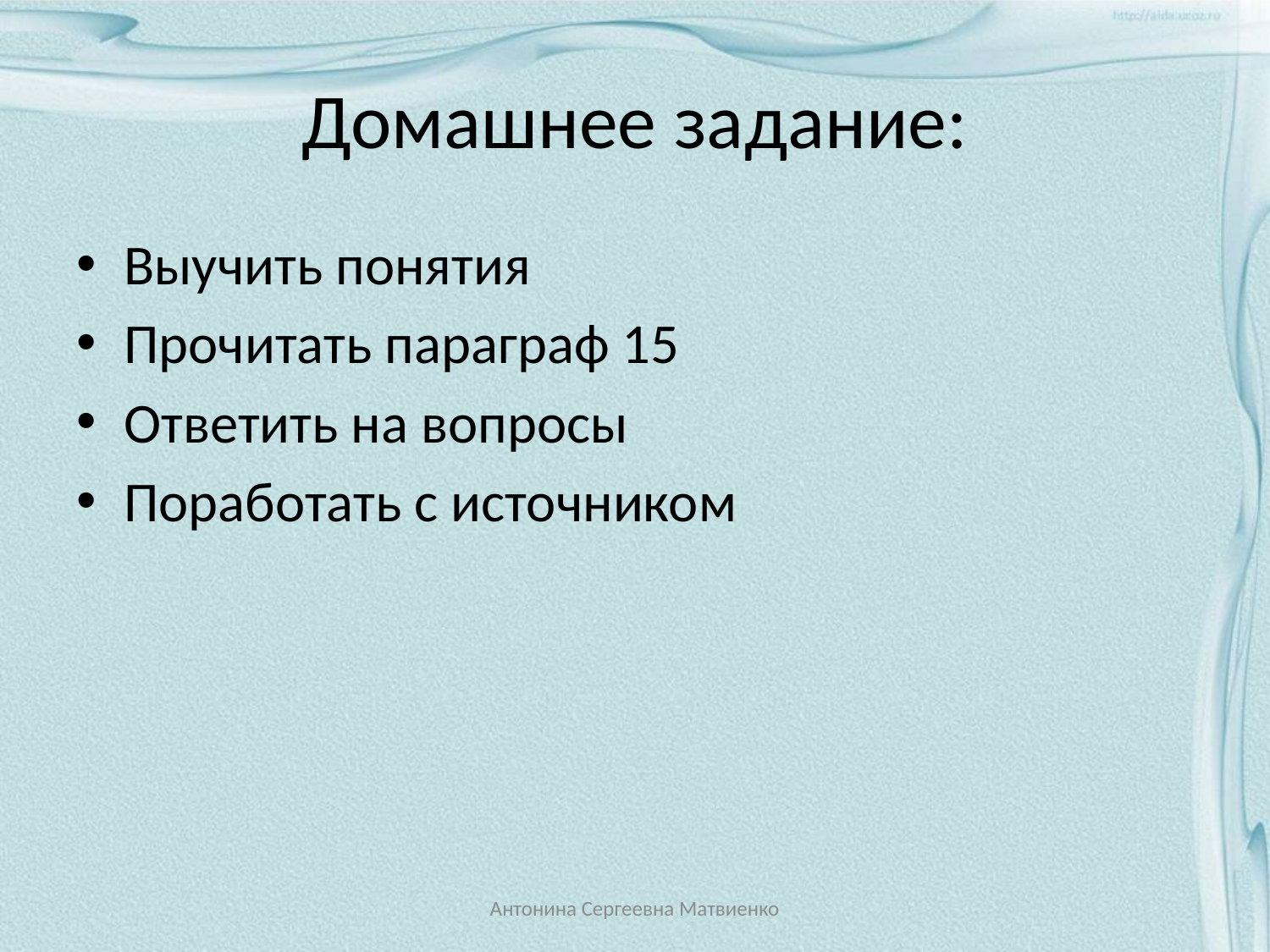

# Домашнее задание:
Выучить понятия
Прочитать параграф 15
Ответить на вопросы
Поработать с источником
Антонина Сергеевна Матвиенко